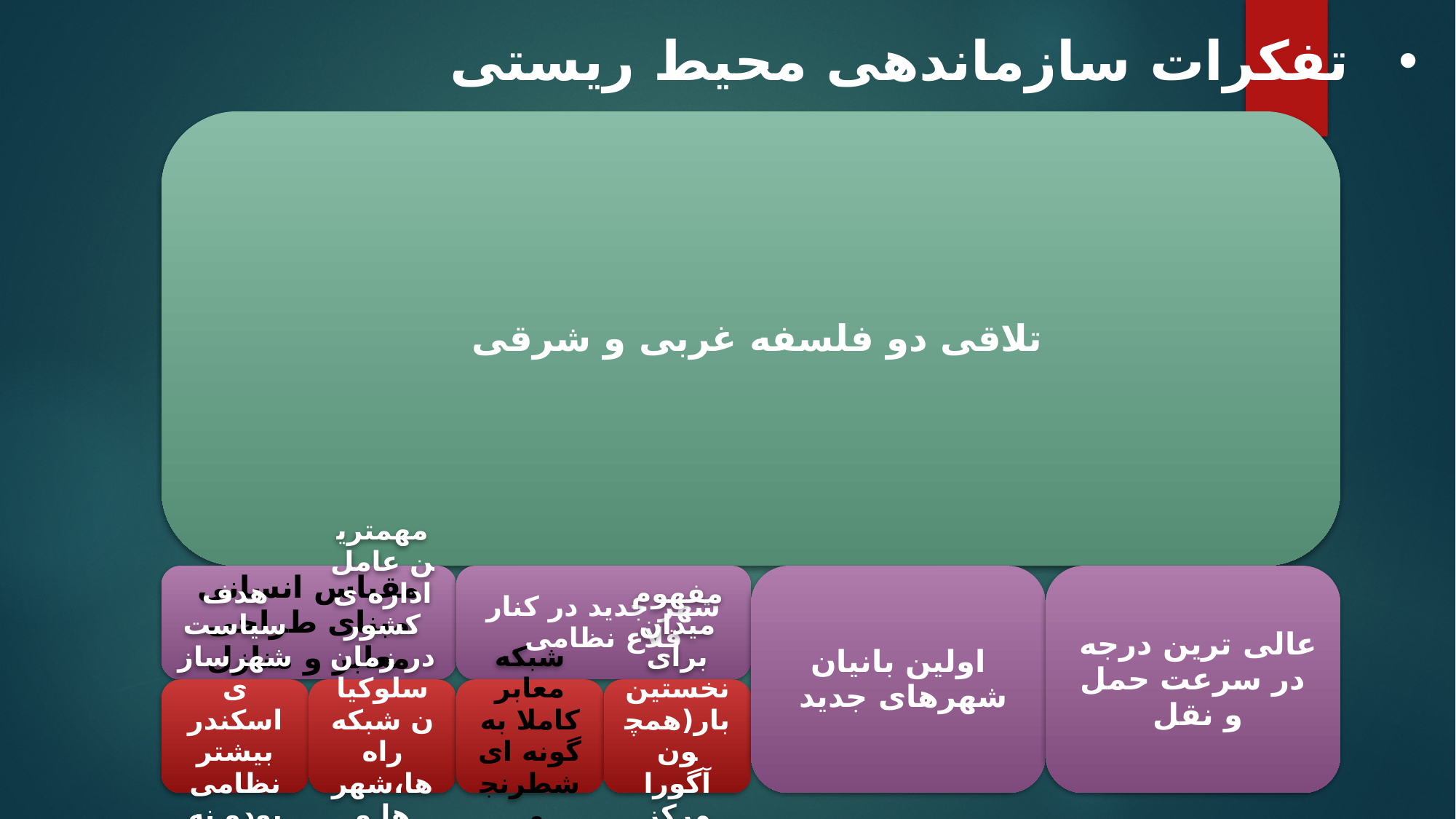

تفکرات سازماندهی محیط ریستی
عالی ترین درجه  در سرعت حمل و نقل
اولین بانیان شهرهای جدید